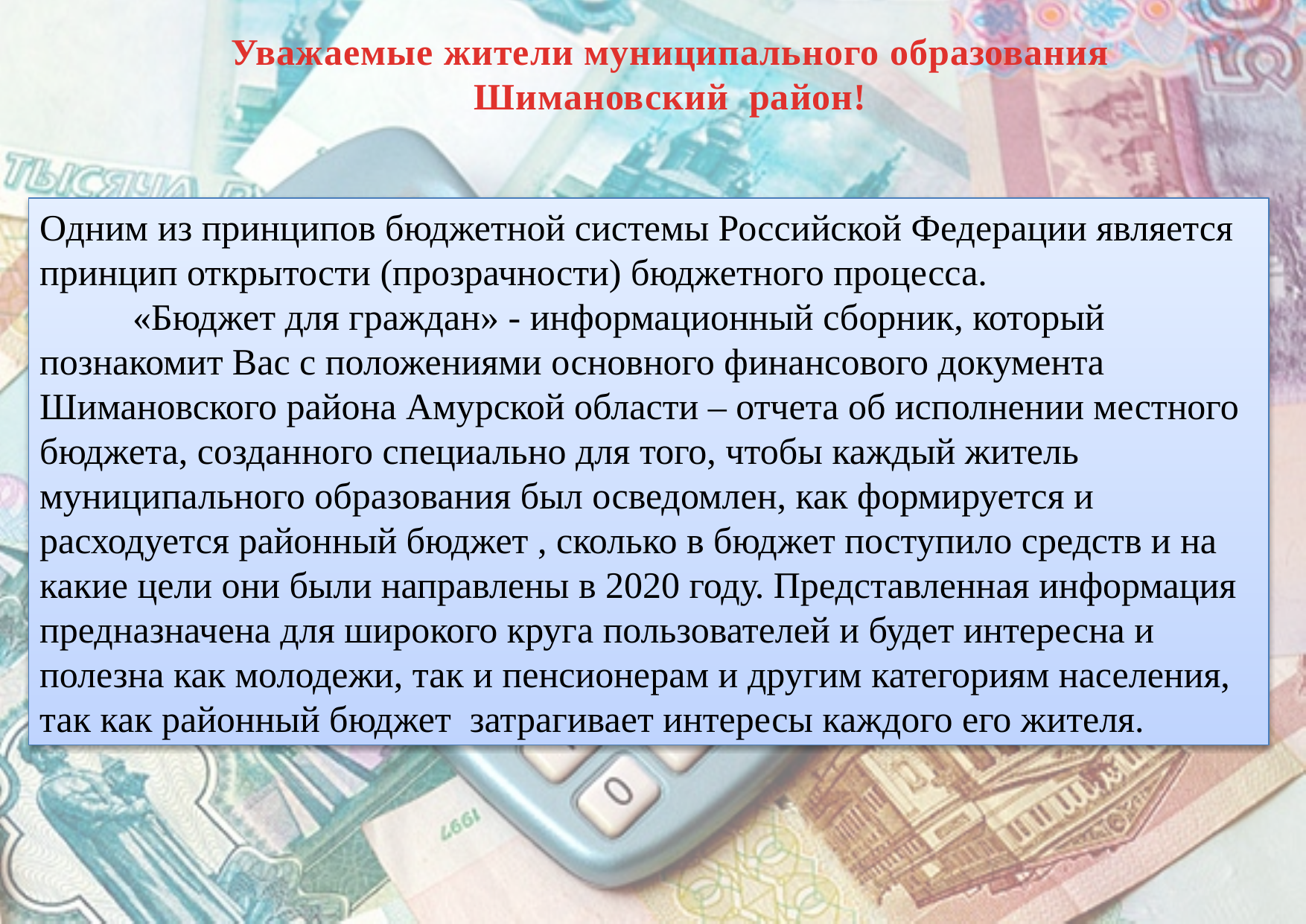

Уважаемые жители муниципального образования Шимановский  район!
Одним из принципов бюджетной системы Российской Федерации является принцип открытости (прозрачности) бюджетного процесса.
          «Бюджет для граждан» - информационный сборник, который познакомит Вас с положениями основного финансового документа Шимановского района Амурской области – отчета об исполнении местного бюджета, созданного специально для того, чтобы каждый житель муниципального образования был осведомлен, как формируется и расходуется районный бюджет , сколько в бюджет поступило средств и на какие цели они были направлены в 2020 году. Представленная информация предназначена для широкого круга пользователей и будет интересна и полезна как молодежи, так и пенсионерам и другим категориям населения, так как районный бюджет  затрагивает интересы каждого его жителя.